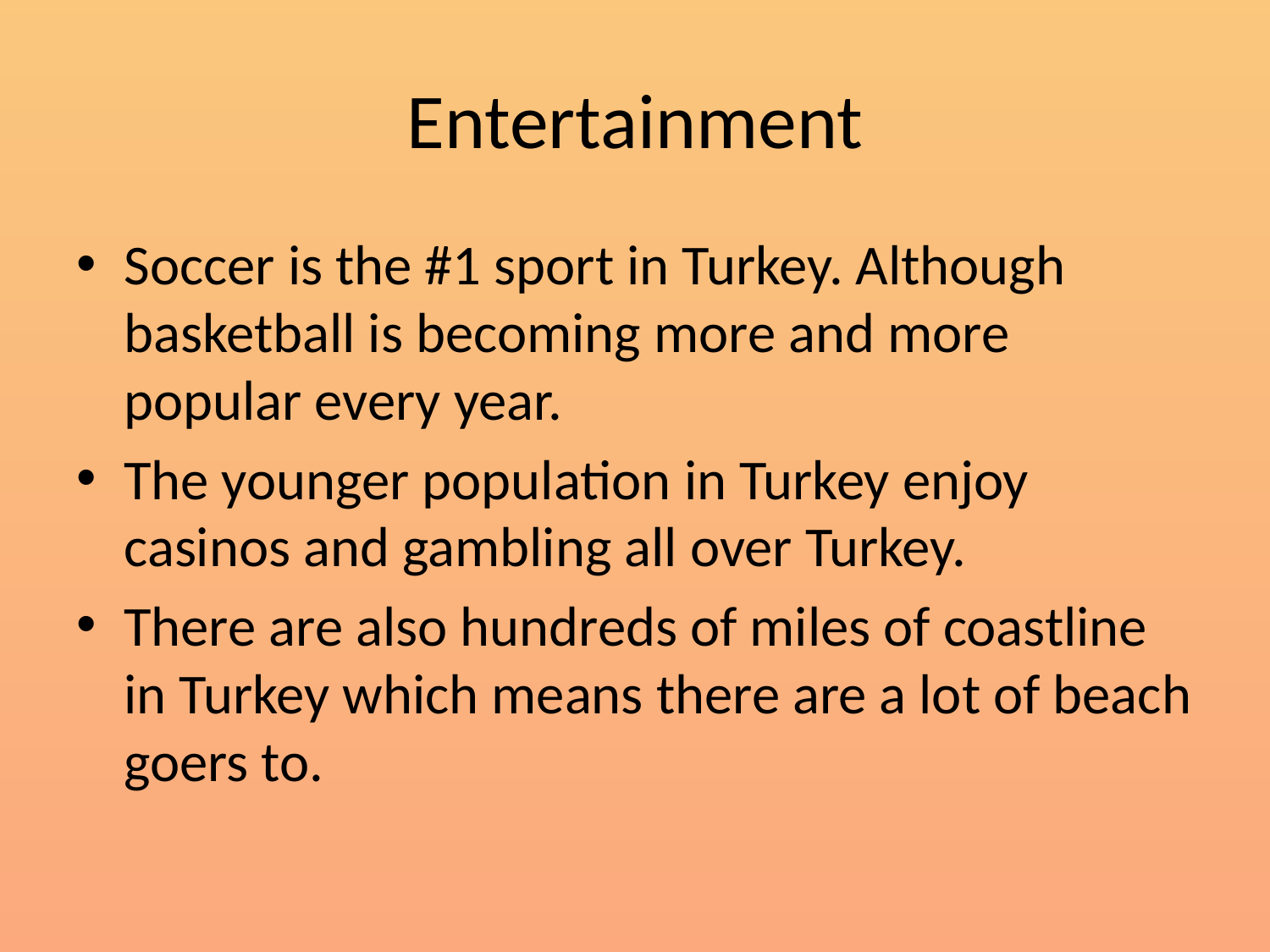

# Entertainment
Soccer is the #1 sport in Turkey. Although basketball is becoming more and more popular every year.
The younger population in Turkey enjoy casinos and gambling all over Turkey.
There are also hundreds of miles of coastline in Turkey which means there are a lot of beach goers to.